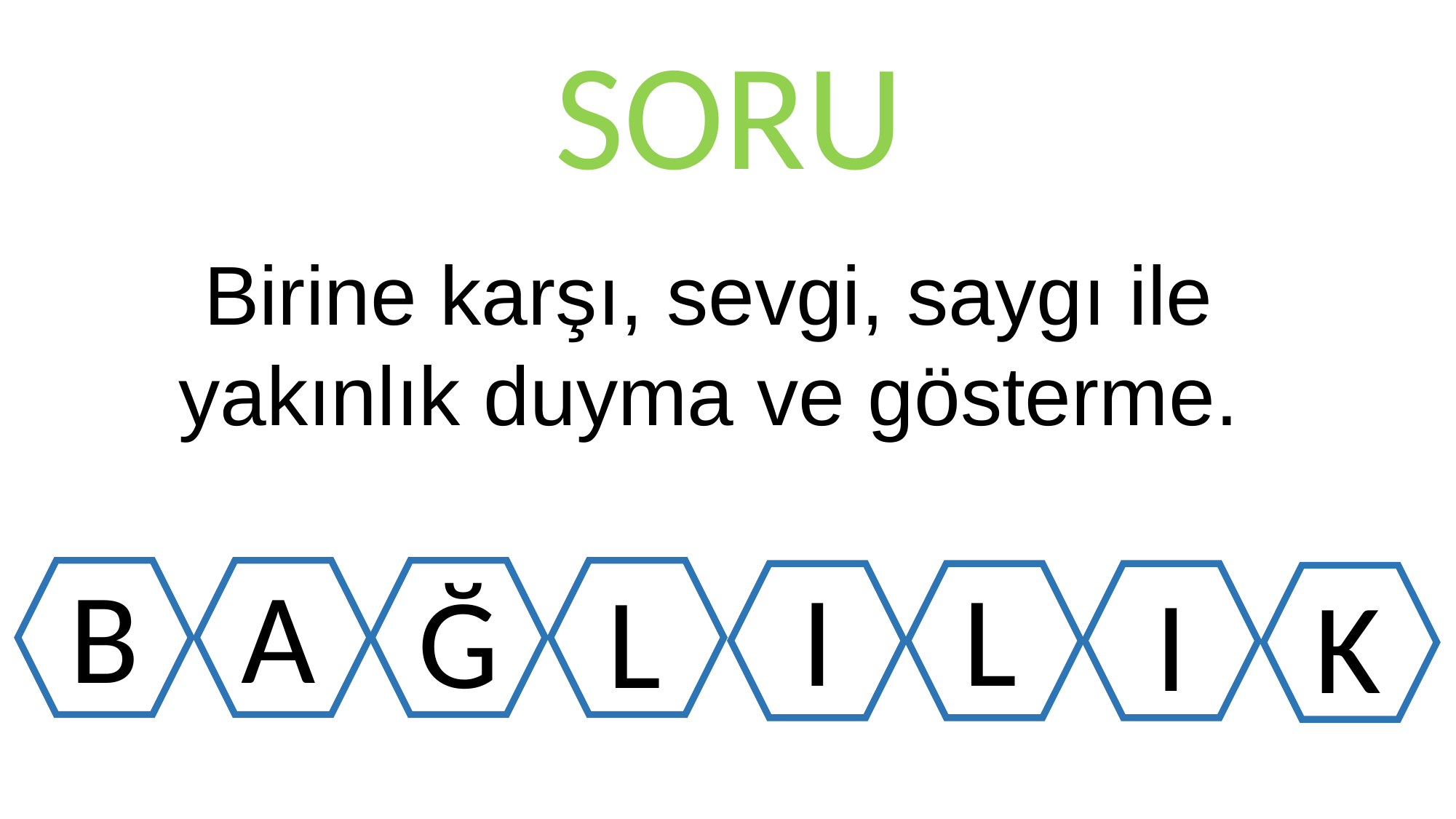

SORU
Birine karşı, sevgi, saygı ile yakınlık duyma ve gösterme.
B
A
I
L
Ğ
L
I
K